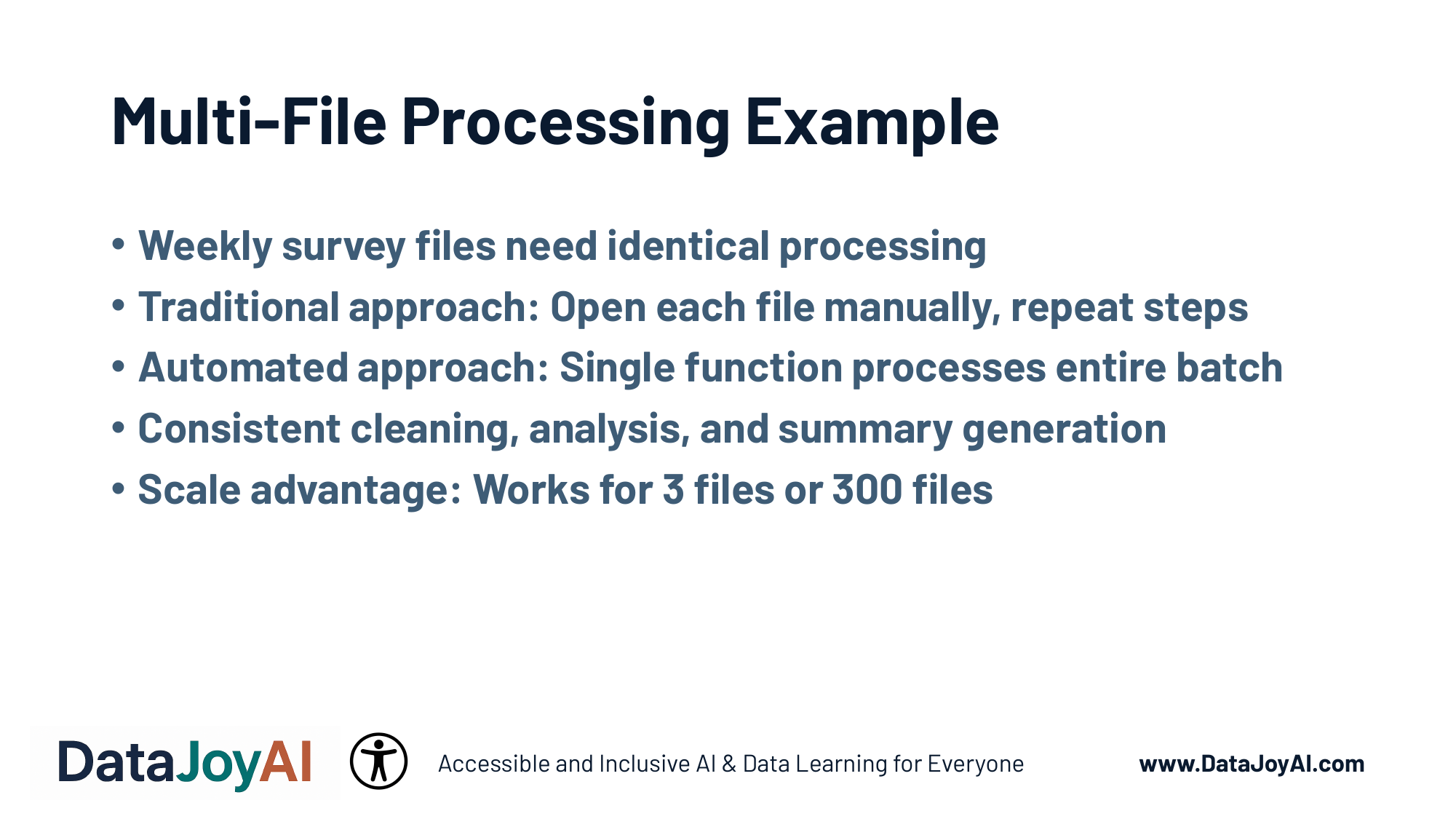

# Multi-File Processing Example
Weekly survey files need identical processing
Traditional approach: Open each file manually, repeat steps
Automated approach: Single function processes entire batch
Consistent cleaning, analysis, and summary generation
Scale advantage: Works for 3 files or 300 files